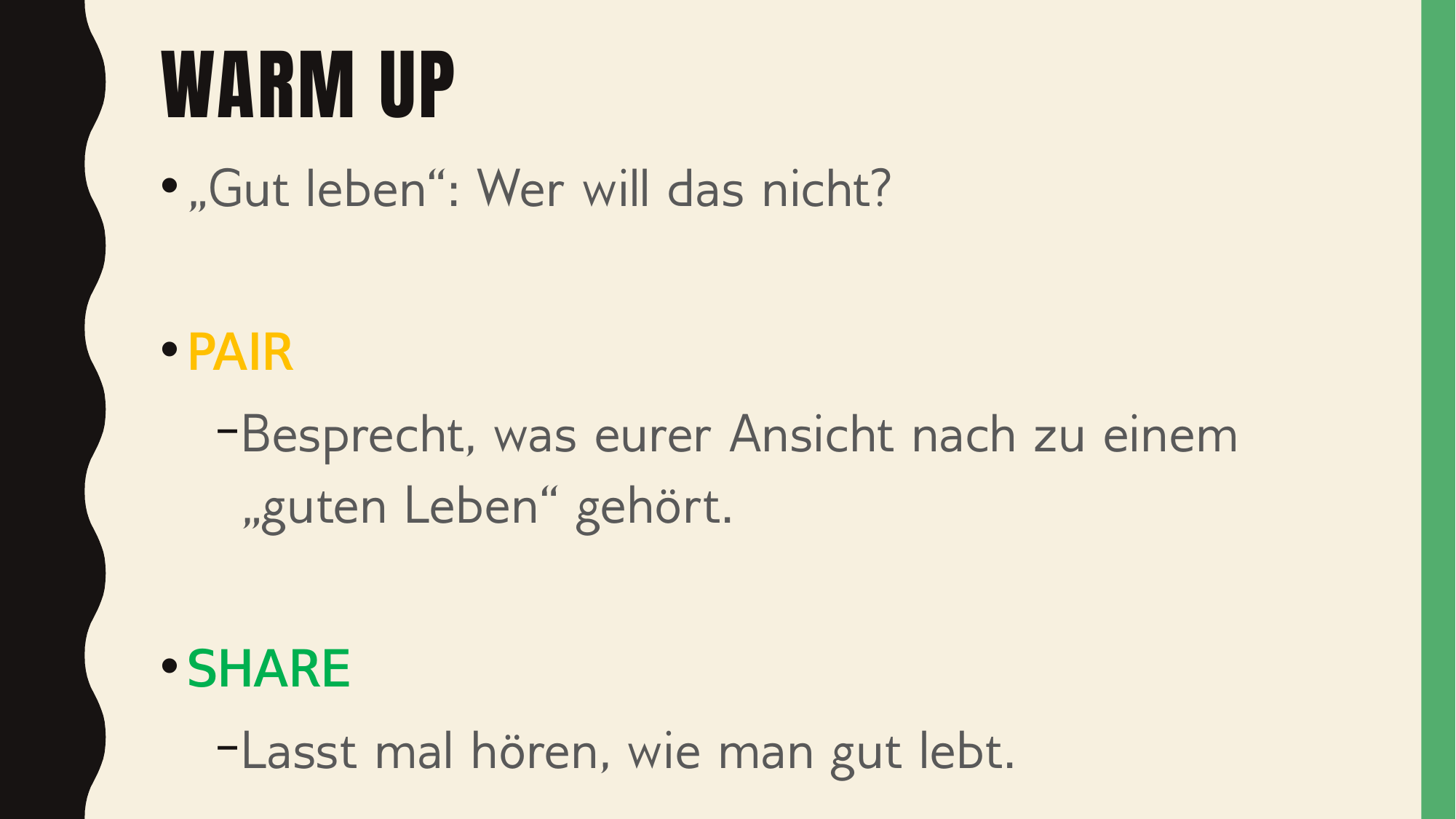

# Warm Up
„Gut leben“: Wer will das nicht?

PAIR
Besprecht, was eurer Ansicht nach zu einem „guten Leben“ gehört.

SHARE
Lasst mal hören, wie man gut lebt.